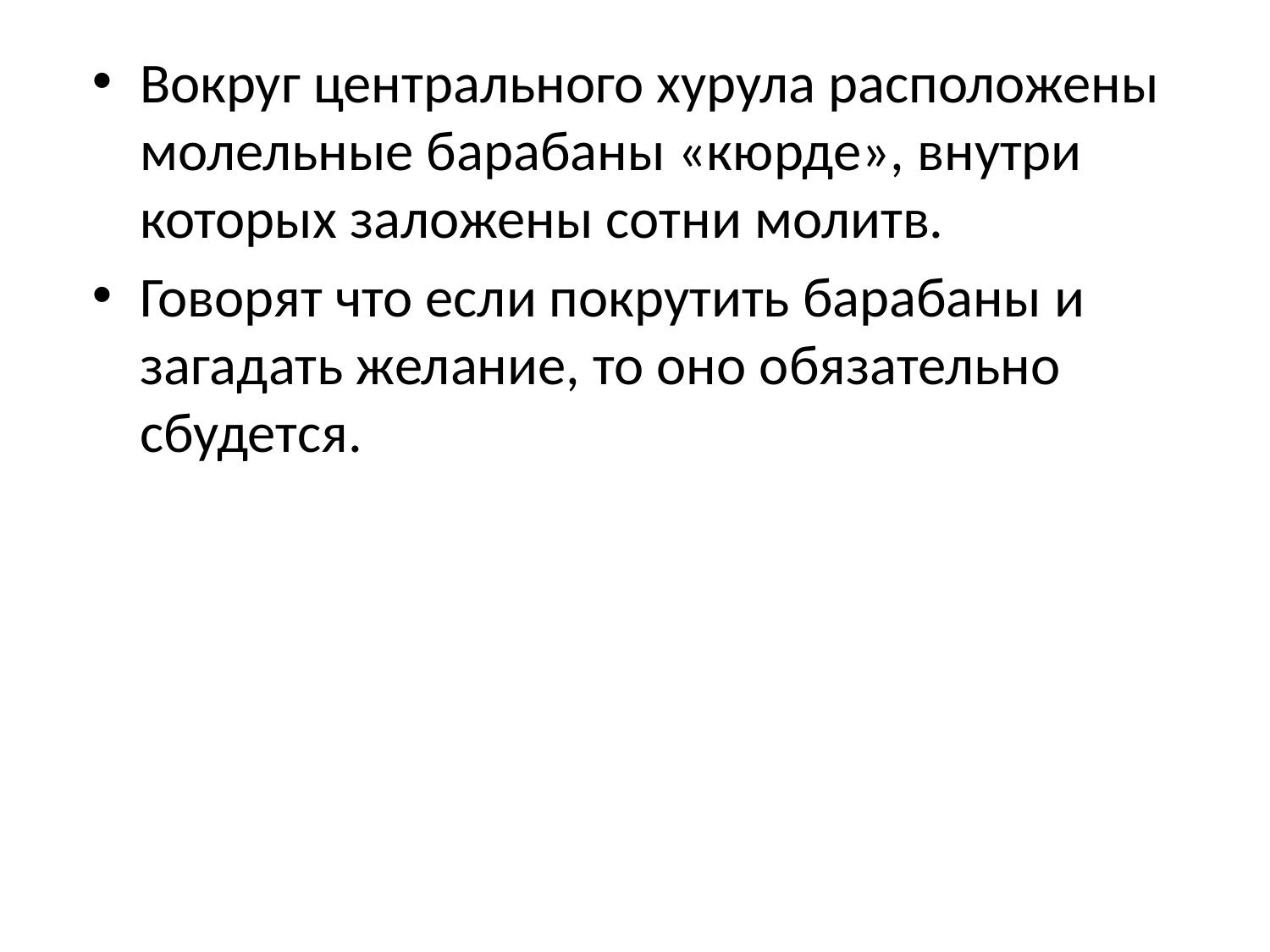

Вокруг центрального хурула расположены молельные барабаны «кюрде», внутри которых заложены сотни молитв.
Говорят что если покрутить барабаны и загадать желание, то оно обязательно сбудется.